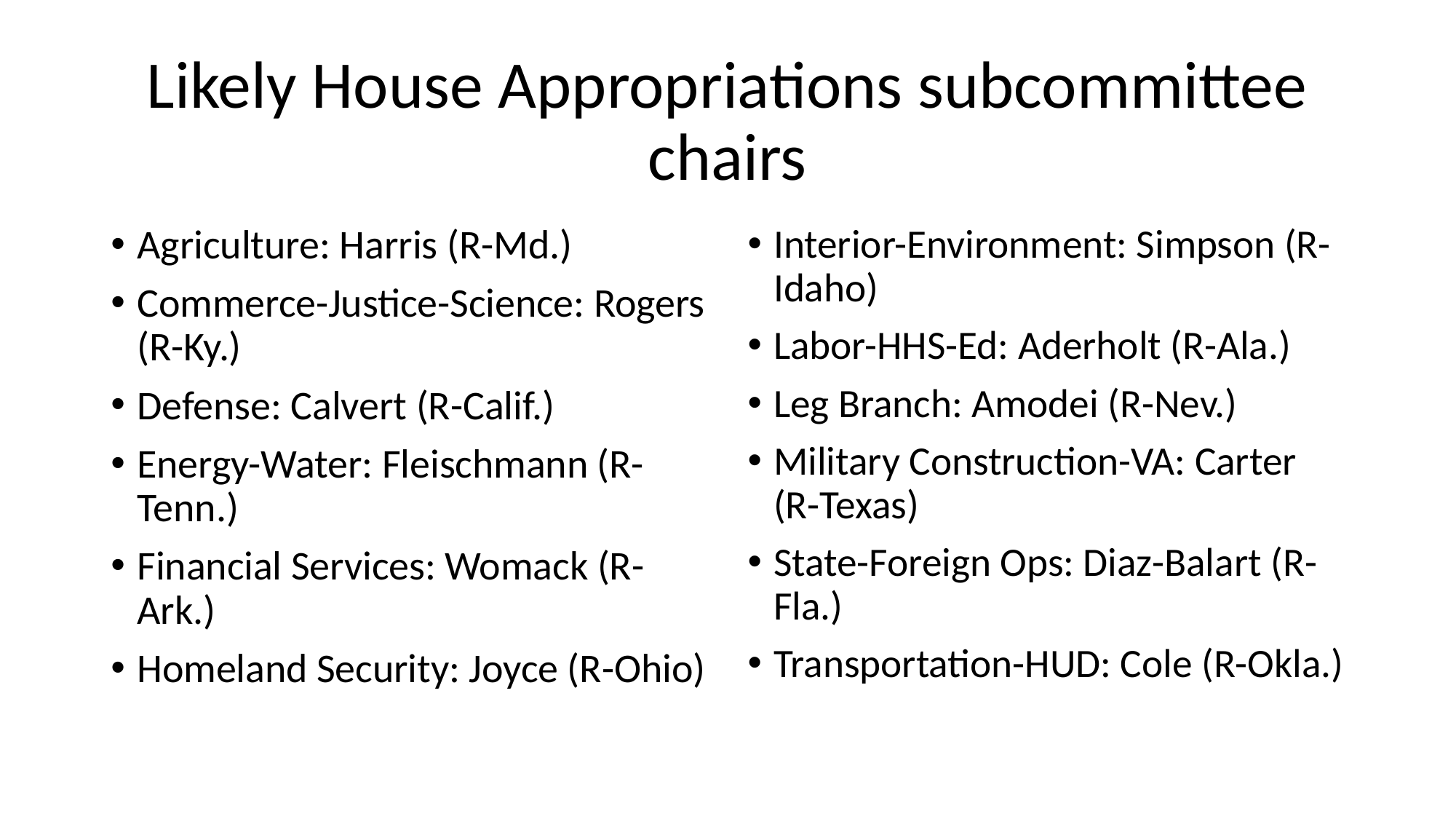

# Likely House Appropriations subcommittee chairs
Agriculture: Harris (R-Md.)
Commerce-Justice-Science: Rogers (R-Ky.)
Defense: Calvert (R-Calif.)
Energy-Water: Fleischmann (R-Tenn.)
Financial Services: Womack (R-Ark.)
Homeland Security: Joyce (R-Ohio)
Interior-Environment: Simpson (R-Idaho)
Labor-HHS-Ed: Aderholt (R-Ala.)
Leg Branch: Amodei (R-Nev.)
Military Construction-VA: Carter (R-Texas)
State-Foreign Ops: Diaz-Balart (R-Fla.)
Transportation-HUD: Cole (R-Okla.)